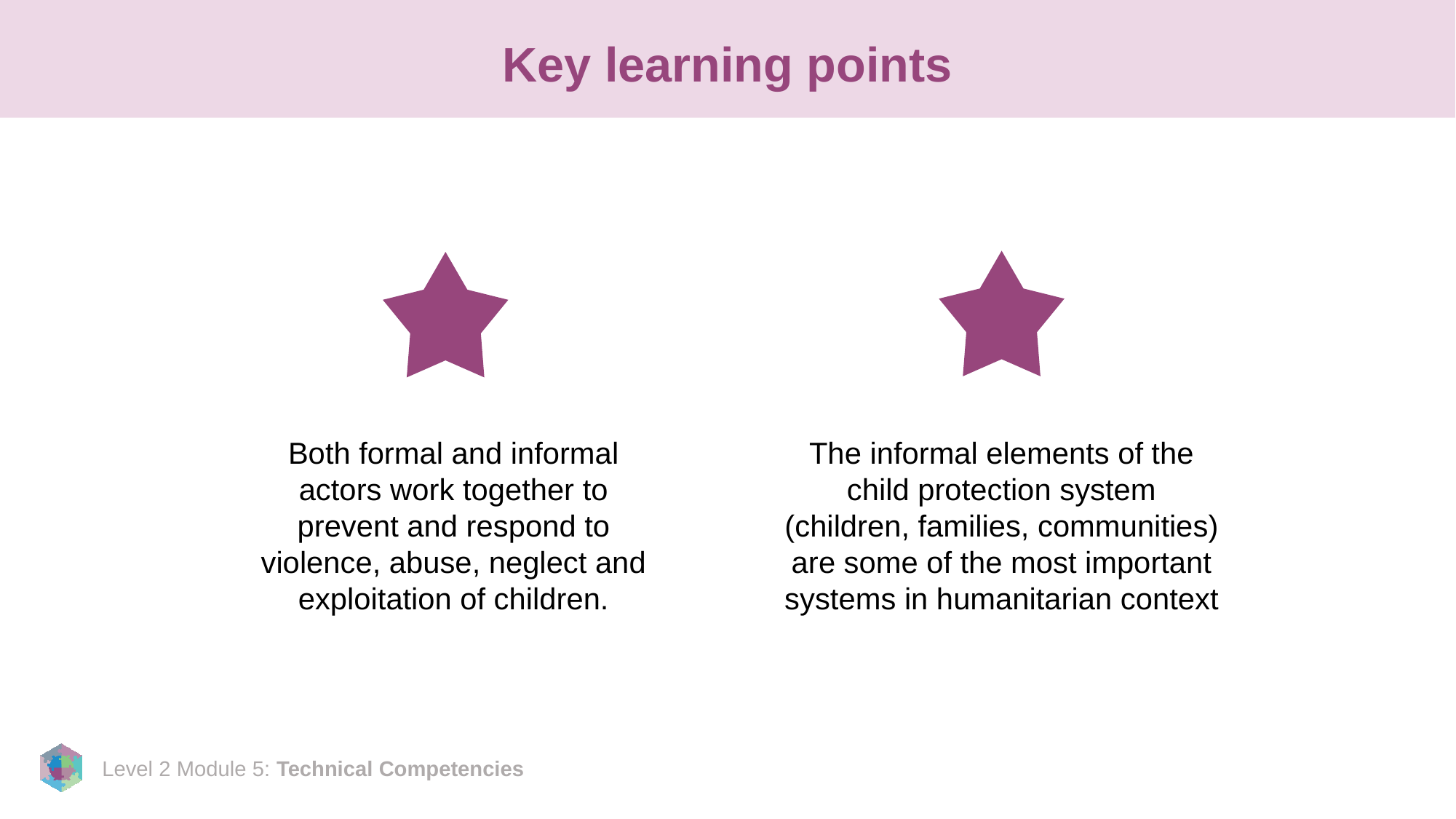

# Key learning points

Both formal and informal actors work together to prevent and respond to violence, abuse, neglect and exploitation of children.
The informal elements of the child protection system (children, families, communities) are some of the most important systems in humanitarian context